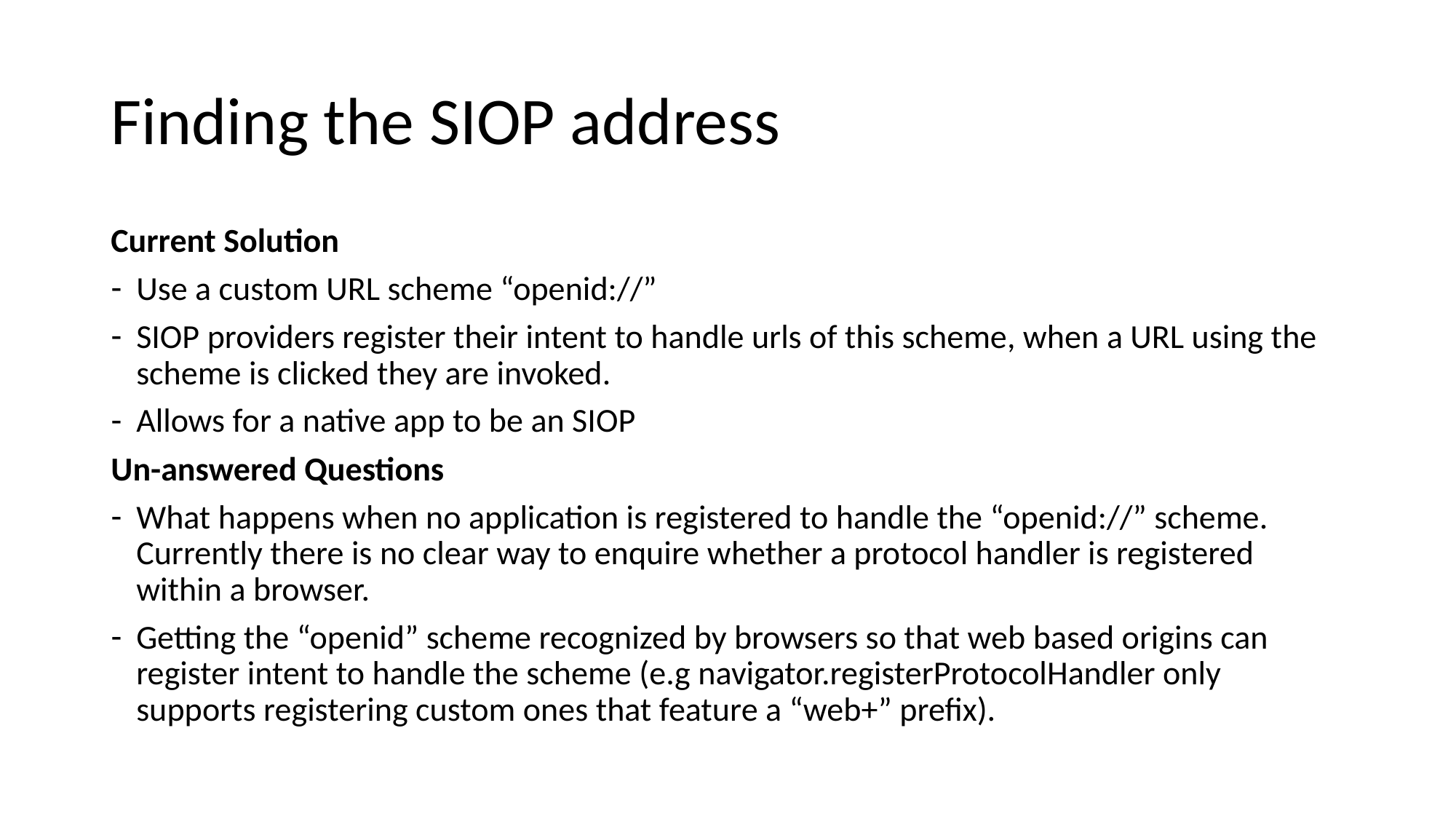

# Finding the SIOP address
Current Solution
Use a custom URL scheme “openid://”
SIOP providers register their intent to handle urls of this scheme, when a URL using the scheme is clicked they are invoked.
Allows for a native app to be an SIOP
Un-answered Questions
What happens when no application is registered to handle the “openid://” scheme. Currently there is no clear way to enquire whether a protocol handler is registered within a browser.
Getting the “openid” scheme recognized by browsers so that web based origins can register intent to handle the scheme (e.g navigator.registerProtocolHandler only supports registering custom ones that feature a “web+” prefix).